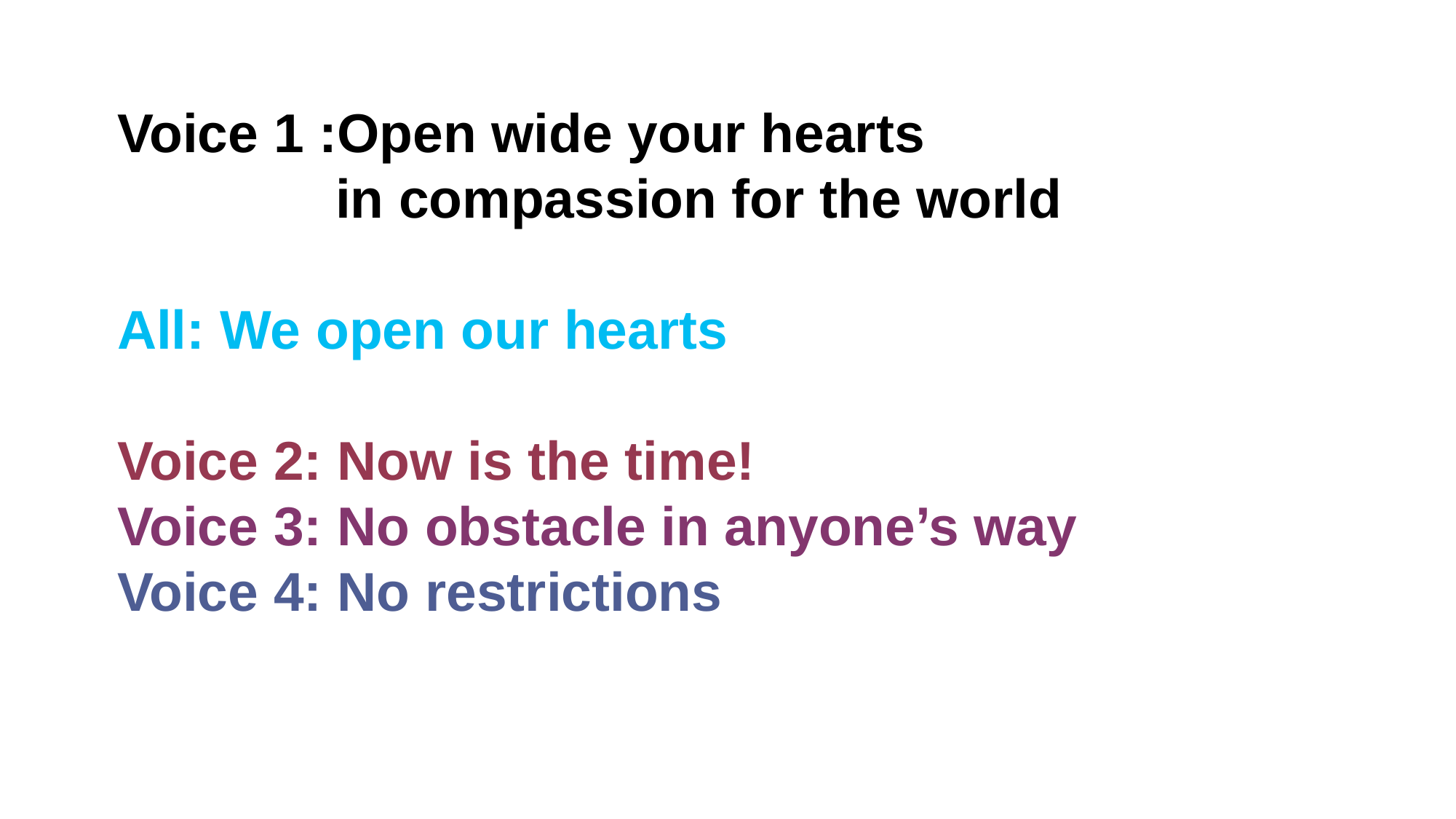

Voice 1 :Open wide your hearts
		in compassion for the world

All: We open our hearts

Voice 2: Now is the time!
Voice 3: No obstacle in anyone’s way
Voice 4: No restrictions